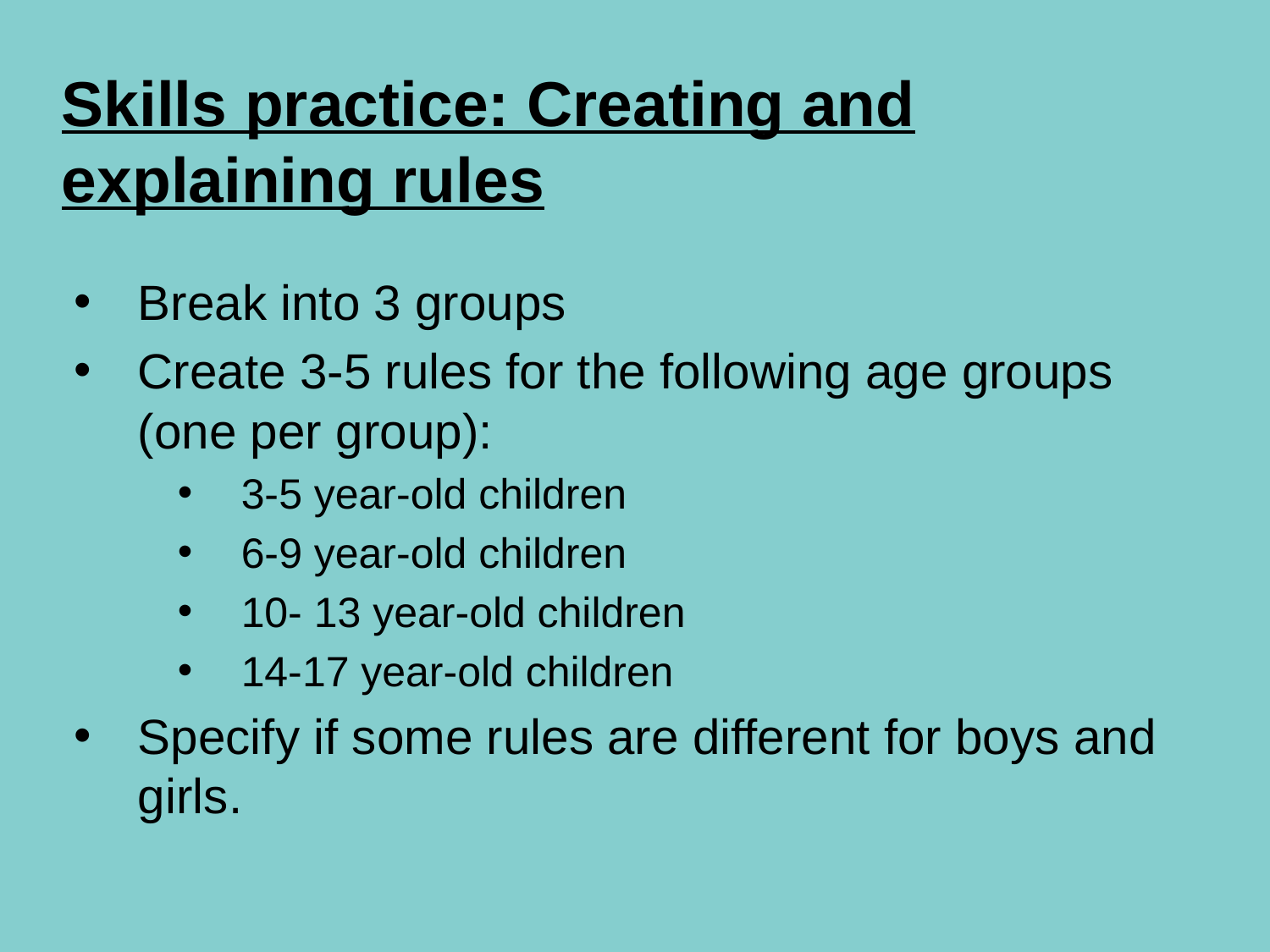

# Skills practice: Creating and explaining rules
Break into 3 groups
Create 3-5 rules for the following age groups (one per group):
3-5 year-old children
6-9 year-old children
10- 13 year-old children
14-17 year-old children
Specify if some rules are different for boys and girls.